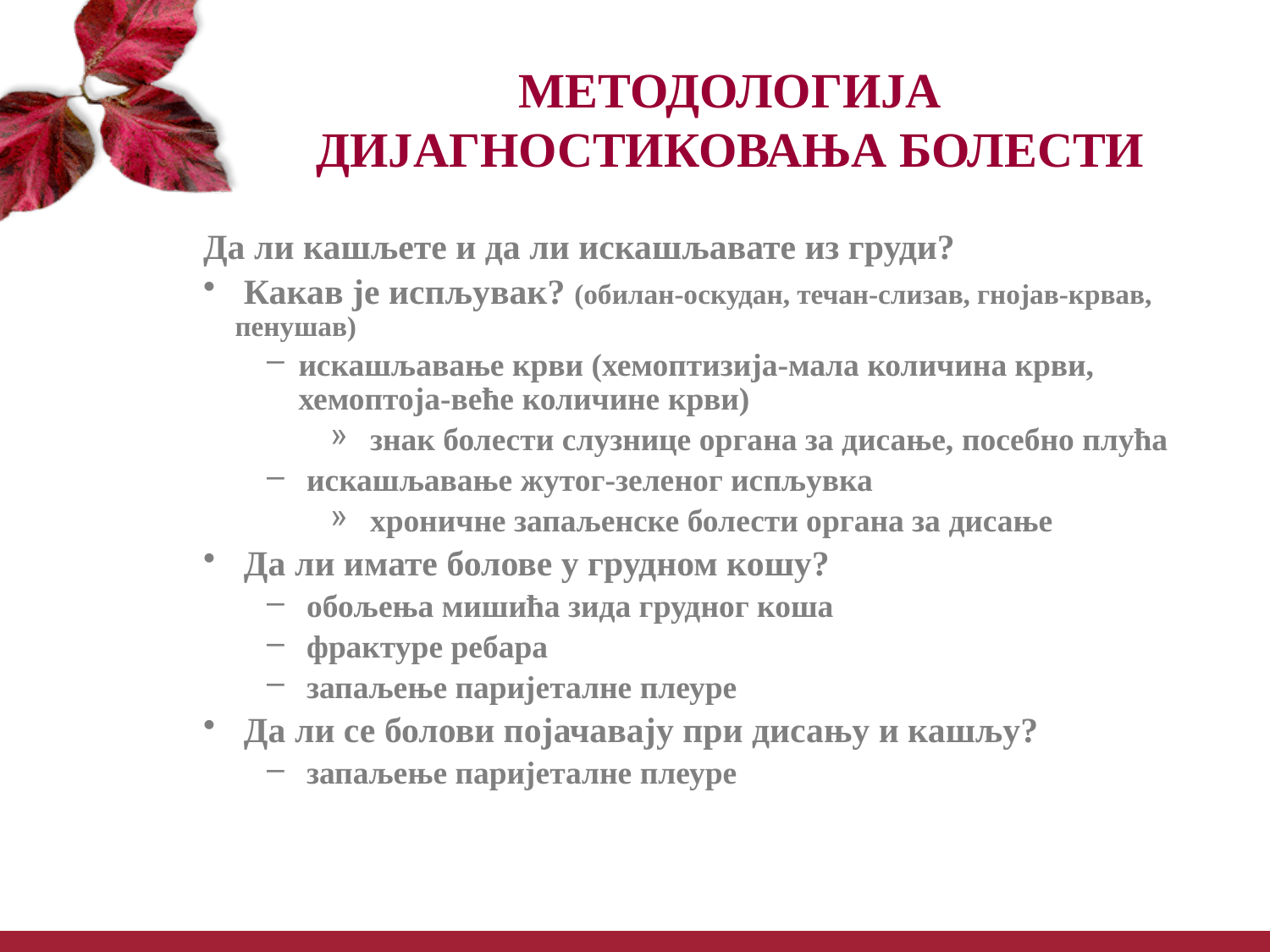

# МЕТОДОЛОГИЈА ДИЈАГНОСТИКОВАЊА БОЛЕСТИ
Да ли кашљете и да ли искашљавате из груди?
 Какав је испљувак? (обилан-оскудан, течан-слизав, гнојав-крвав, пенушав)
искашљавање крви (хемоптизија-мала количина крви, хемоптоја-веће количине крви)
 знак болести слузнице органа за дисање, посебно плућа
 искашљавање жутог-зеленог испљувка
 хроничне запаљенске болести органа за дисање
 Да ли имате болове у грудном кошу?
 обољења мишића зида грудног коша
 фрактуре ребара
 запаљење паријеталне плеуре
 Да ли се болови појачавају при дисању и кашљу?
 запаљење паријеталне плеуре